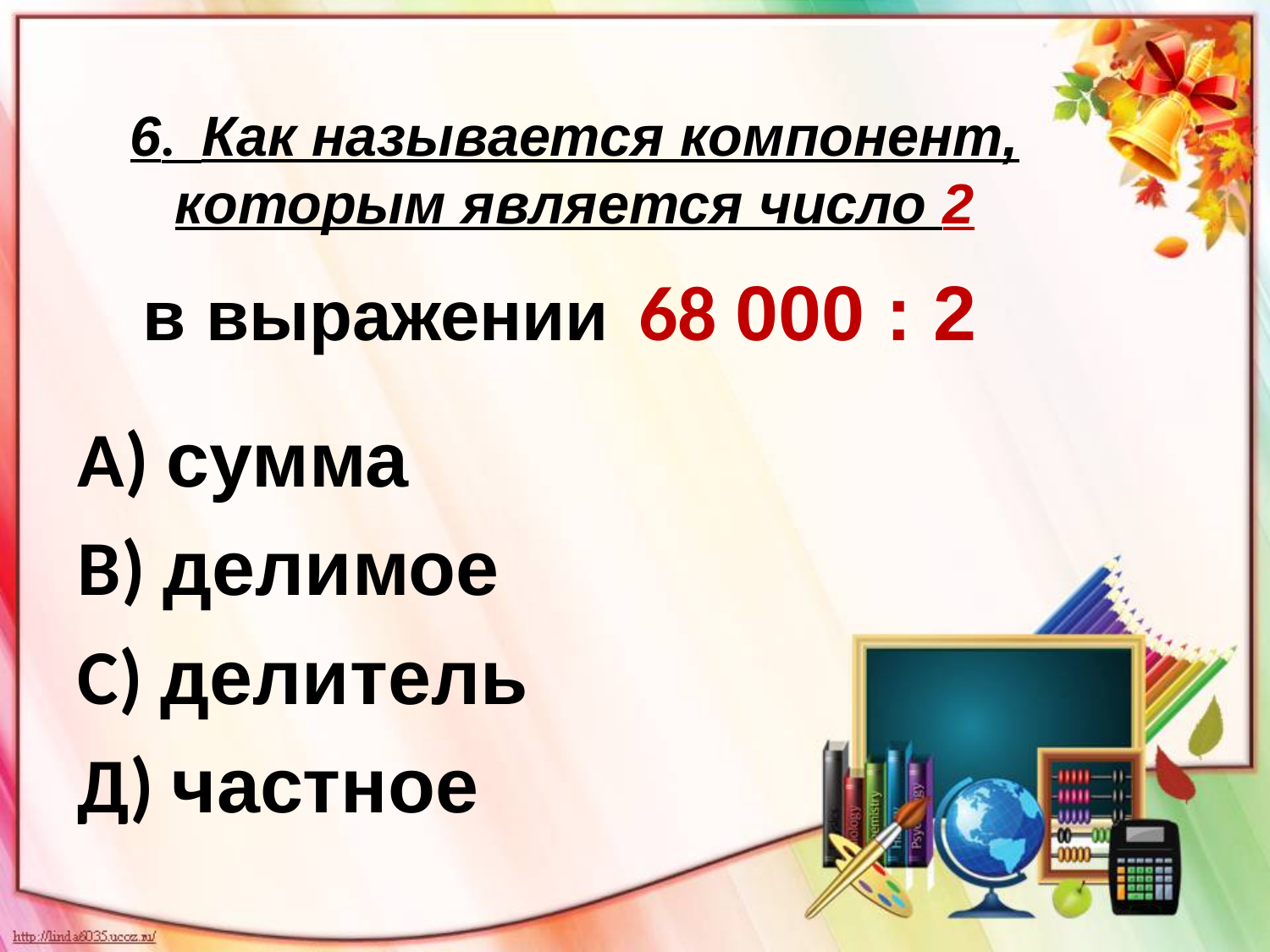

# 6.  Как называется компонент, которым является число 2 в выражении 68 000 : 2

А) сумма
В) делимое
С) делитель
Д) частное